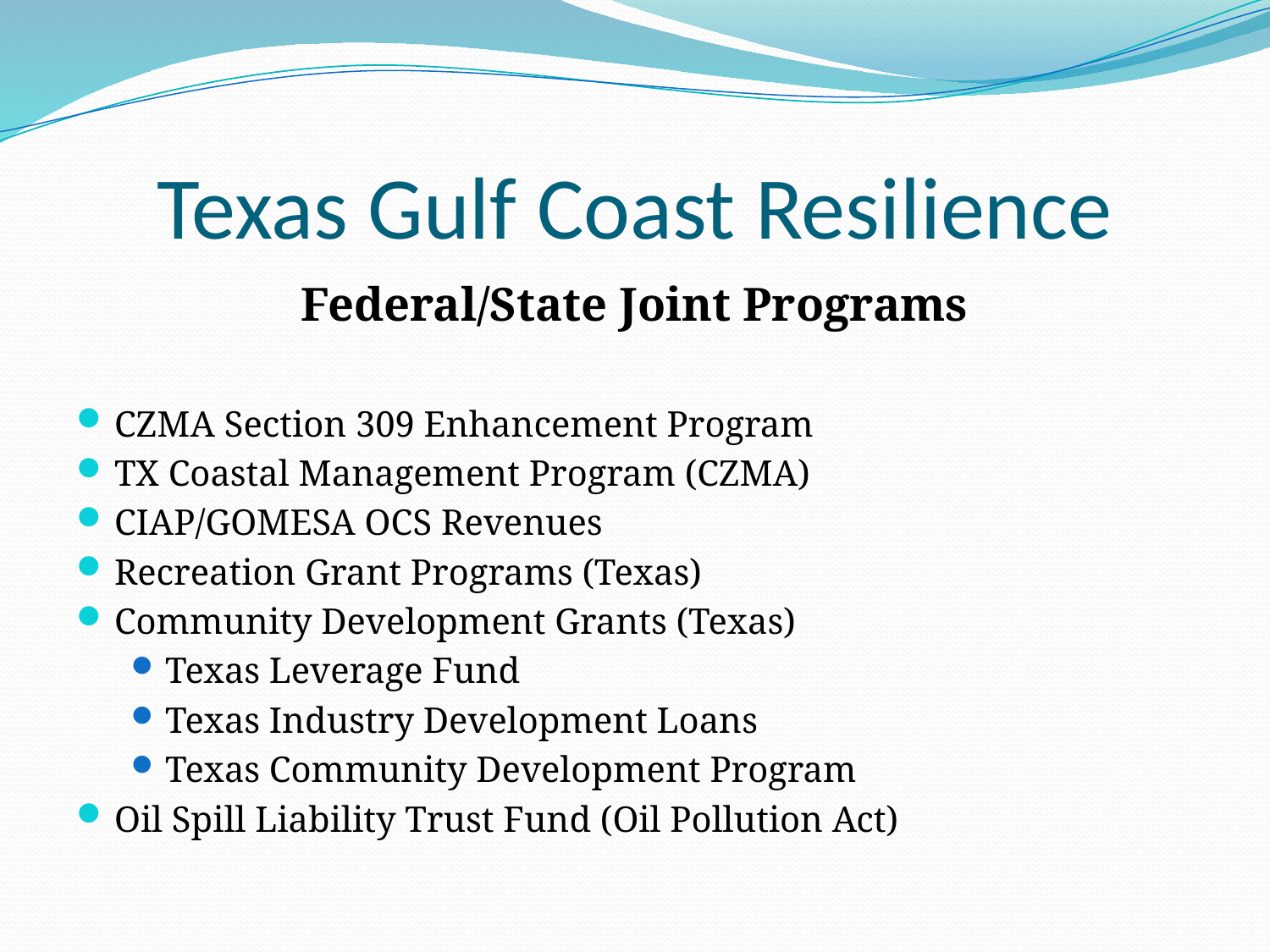

# Texas Gulf Coast Resilience
Federal/State Joint Programs

CZMA Section 309 Enhancement Program
TX Coastal Management Program (CZMA)
CIAP/GOMESA OCS Revenues
Recreation Grant Programs (Texas)
Community Development Grants (Texas)
Texas Leverage Fund
Texas Industry Development Loans
Texas Community Development Program
Oil Spill Liability Trust Fund (Oil Pollution Act)